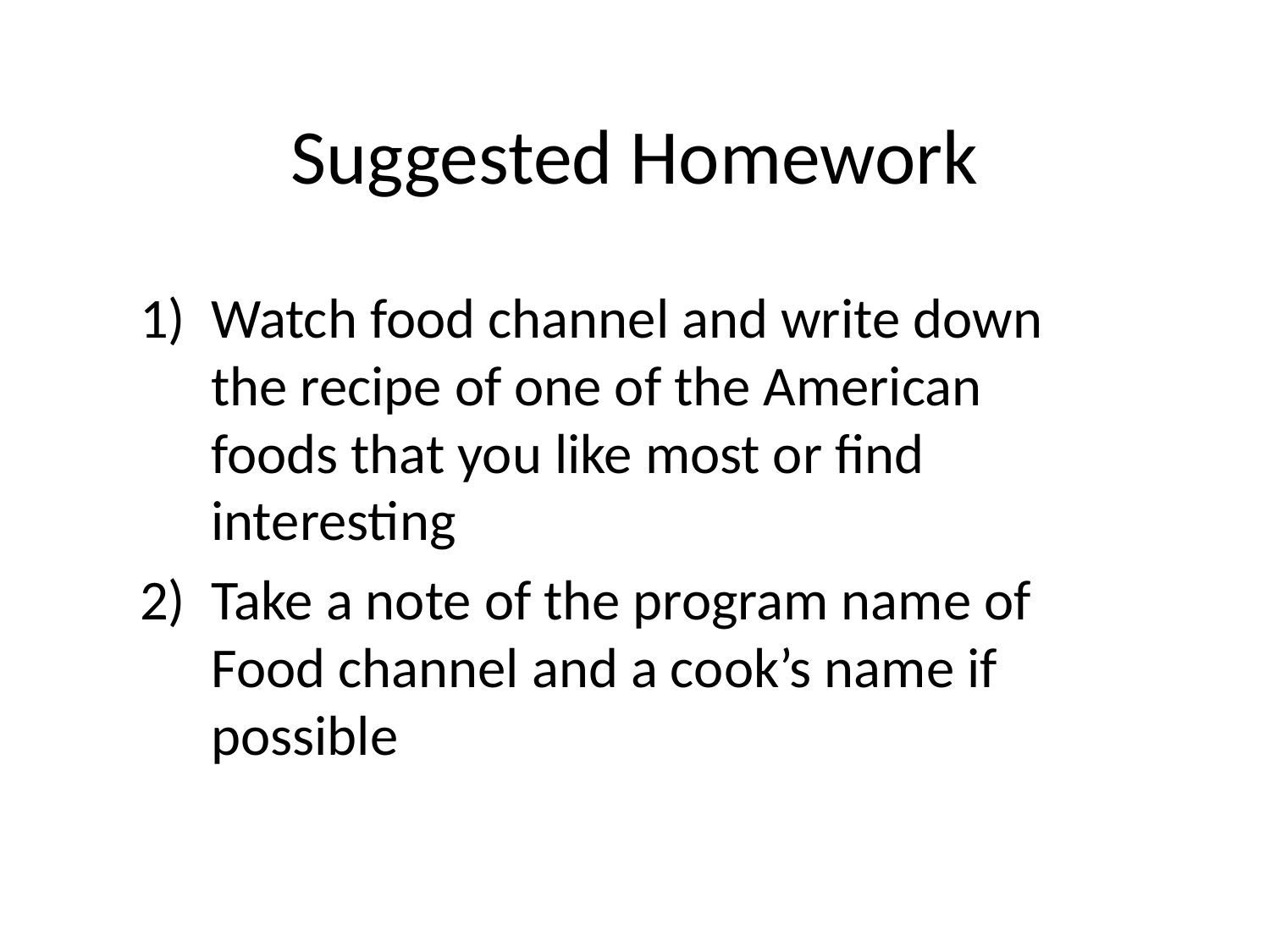

# Suggested Homework
Watch food channel and write down the recipe of one of the American foods that you like most or find interesting
Take a note of the program name of Food channel and a cook’s name if possible